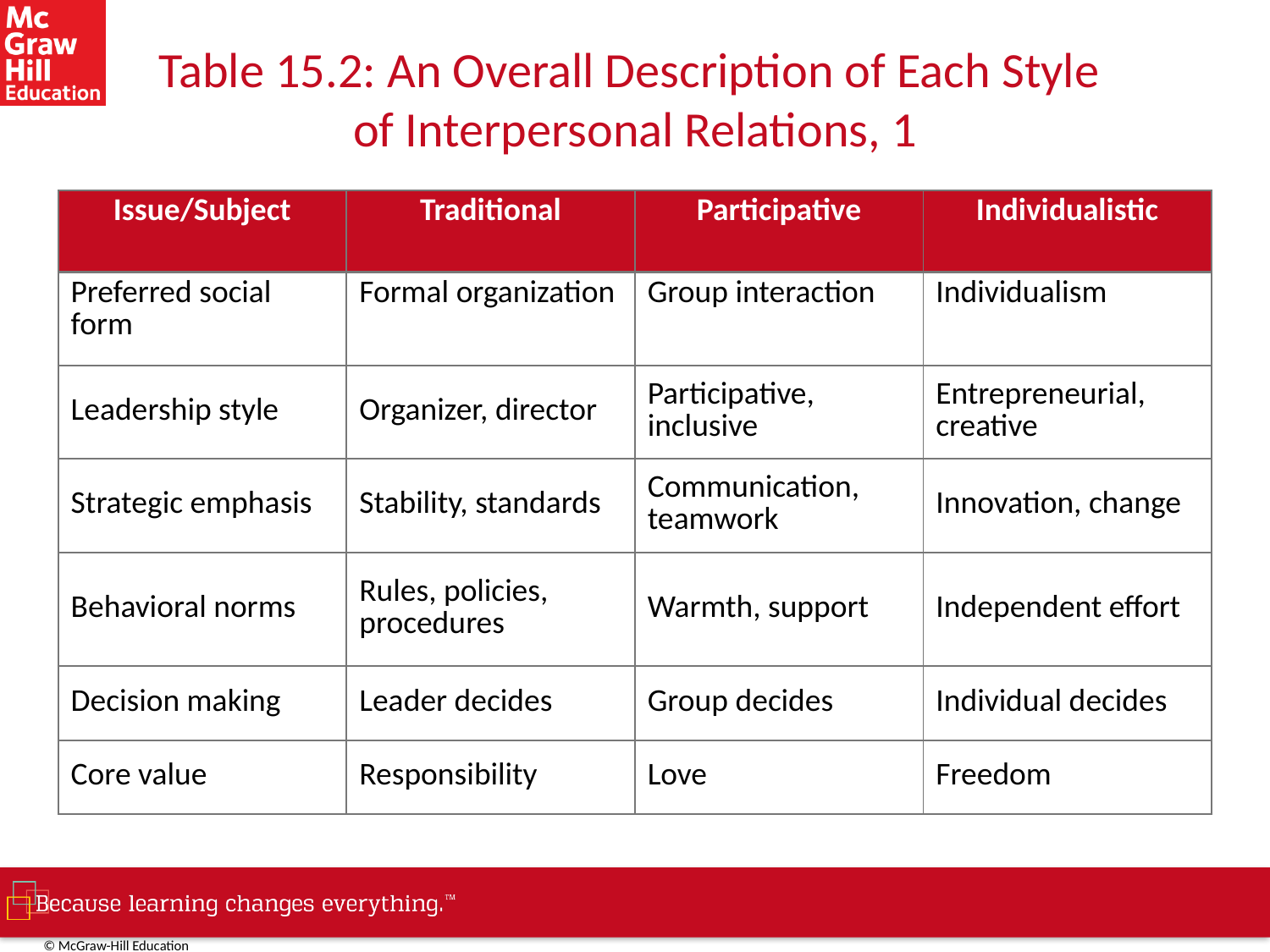

# Table 15.2: An Overall Description of Each Style of Interpersonal Relations, 1
| Issue/Subject | Traditional | Participative | Individualistic |
| --- | --- | --- | --- |
| Preferred social form | Formal organization | Group interaction | Individualism |
| Leadership style | Organizer, director | Participative, inclusive | Entrepreneurial, creative |
| Strategic emphasis | Stability, standards | Communication, teamwork | Innovation, change |
| Behavioral norms | Rules, policies, procedures | Warmth, support | Independent effort |
| Decision making | Leader decides | Group decides | Individual decides |
| Core value | Responsibility | Love | Freedom |